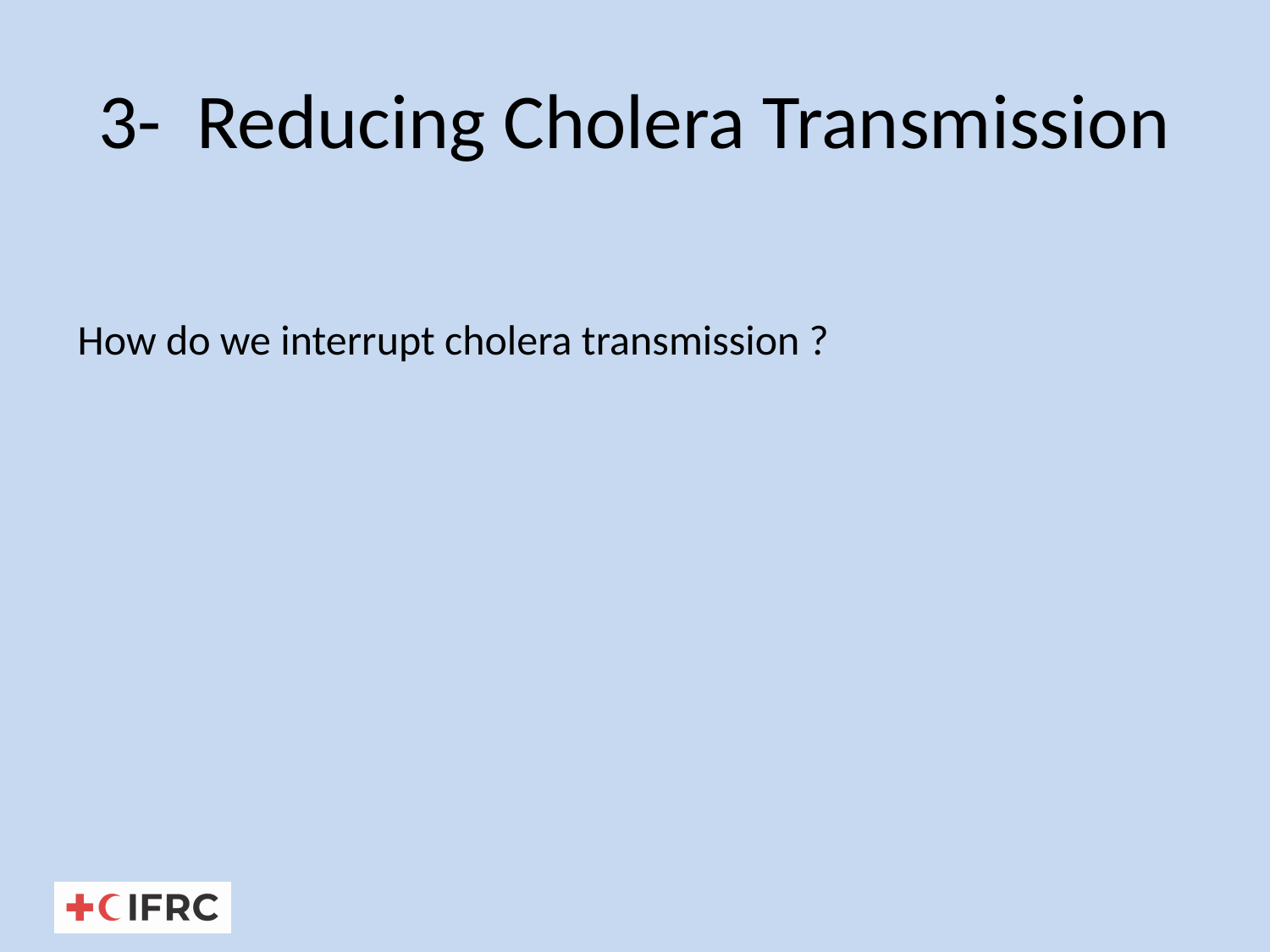

# 3-  Reducing Cholera Transmission
How do we interrupt cholera transmission ?